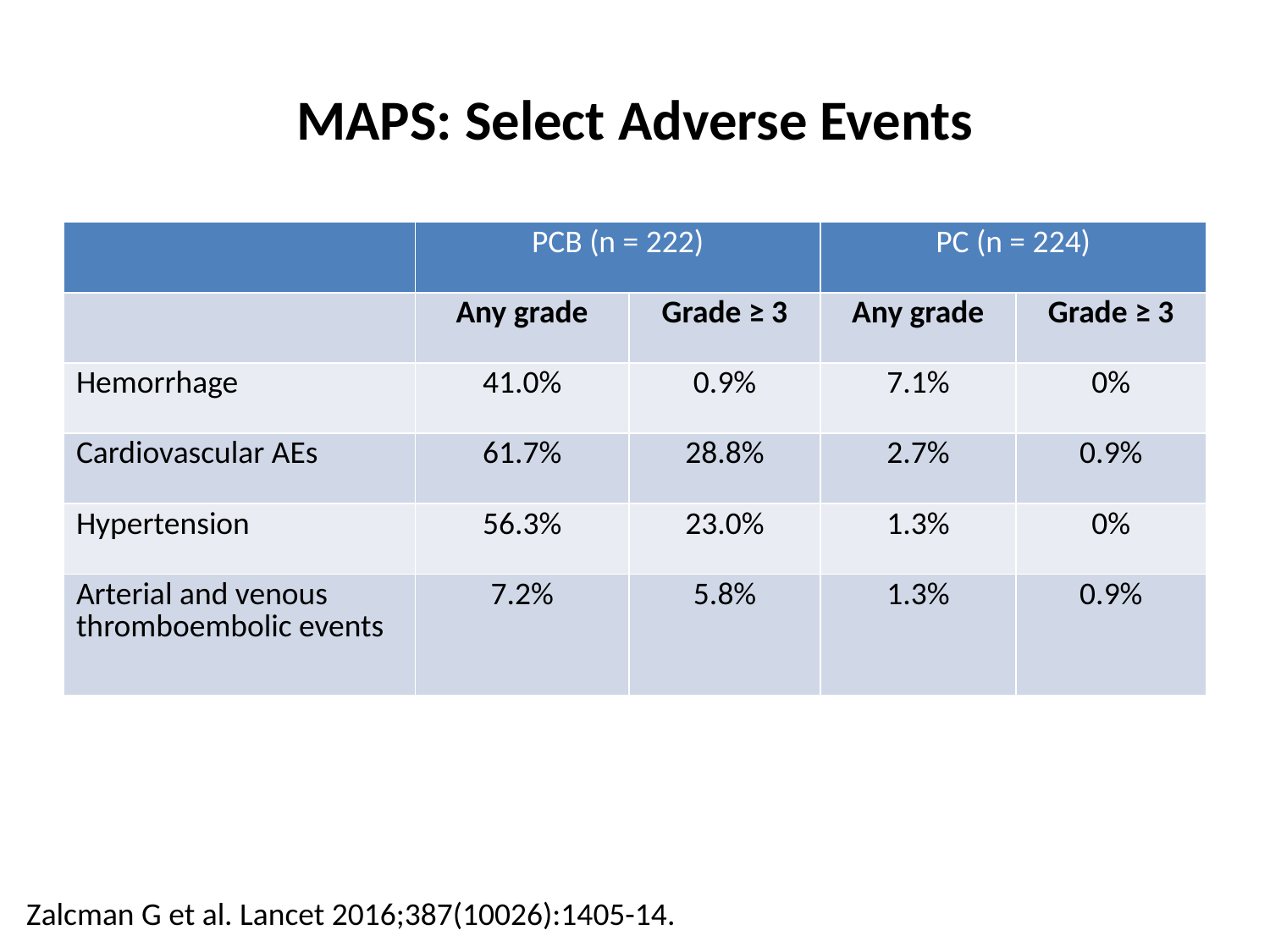

# MAPS: Select Adverse Events
|  | PCB (n = 222) |  | PC (n = 224) |  |
| --- | --- | --- | --- | --- |
|  | Any grade | Grade ≥ 3 | Any grade | Grade ≥ 3 |
| Hemorrhage | 41.0% | 0.9% | 7.1% | 0% |
| Cardiovascular AEs | 61.7% | 28.8% | 2.7% | 0.9% |
| Hypertension | 56.3% | 23.0% | 1.3% | 0% |
| Arterial and venous thromboembolic events | 7.2% | 5.8% | 1.3% | 0.9% |
Zalcman G et al. Lancet 2016;387(10026):1405-14.